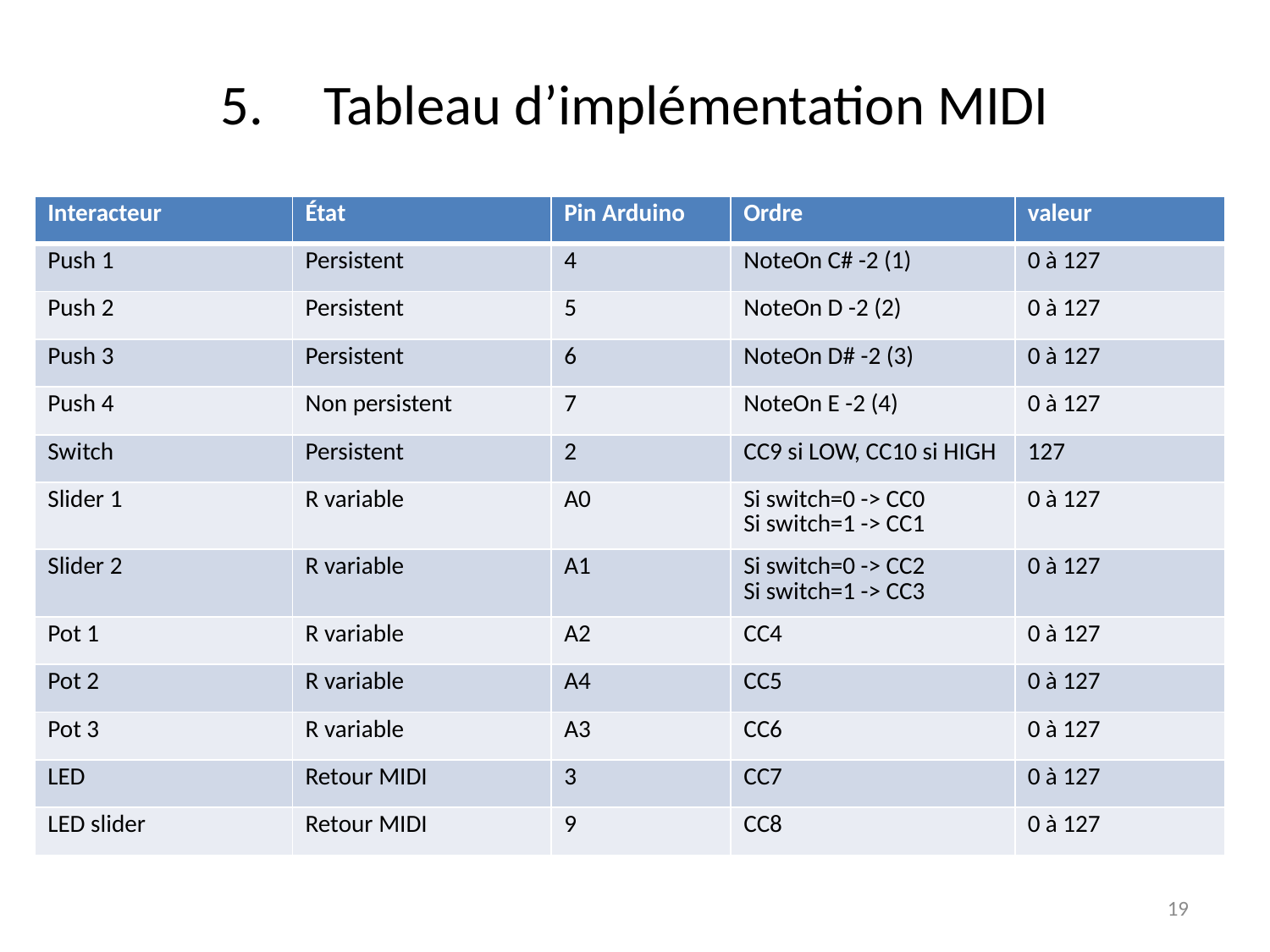

# Tableau d’implémentation MIDI
| Interacteur | État | Pin Arduino | Ordre | valeur |
| --- | --- | --- | --- | --- |
| Push 1 | Persistent | 4 | NoteOn C# -2 (1) | 0 à 127 |
| Push 2 | Persistent | 5 | NoteOn D -2 (2) | 0 à 127 |
| Push 3 | Persistent | 6 | NoteOn D# -2 (3) | 0 à 127 |
| Push 4 | Non persistent | 7 | NoteOn E -2 (4) | 0 à 127 |
| Switch | Persistent | 2 | CC9 si LOW, CC10 si HIGH | 127 |
| Slider 1 | R variable | A0 | Si switch=0 -> CC0 Si switch=1 -> CC1 | 0 à 127 |
| Slider 2 | R variable | A1 | Si switch=0 -> CC2 Si switch=1 -> CC3 | 0 à 127 |
| Pot 1 | R variable | A2 | CC4 | 0 à 127 |
| Pot 2 | R variable | A4 | CC5 | 0 à 127 |
| Pot 3 | R variable | A3 | CC6 | 0 à 127 |
| LED | Retour MIDI | 3 | CC7 | 0 à 127 |
| LED slider | Retour MIDI | 9 | CC8 | 0 à 127 |
19